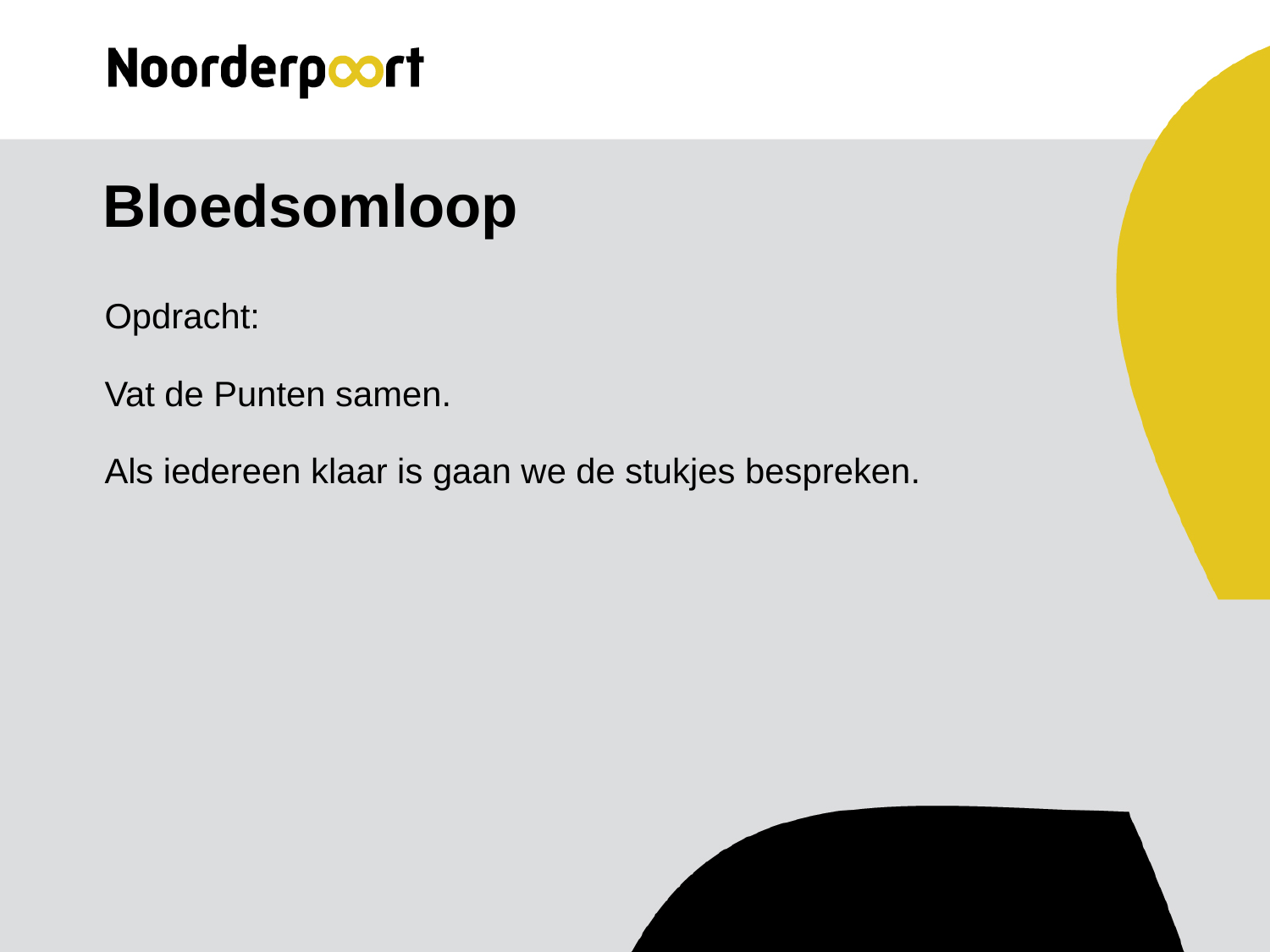

# Bloedsomloop
Opdracht:

Vat de Punten samen.

Als iedereen klaar is gaan we de stukjes bespreken.